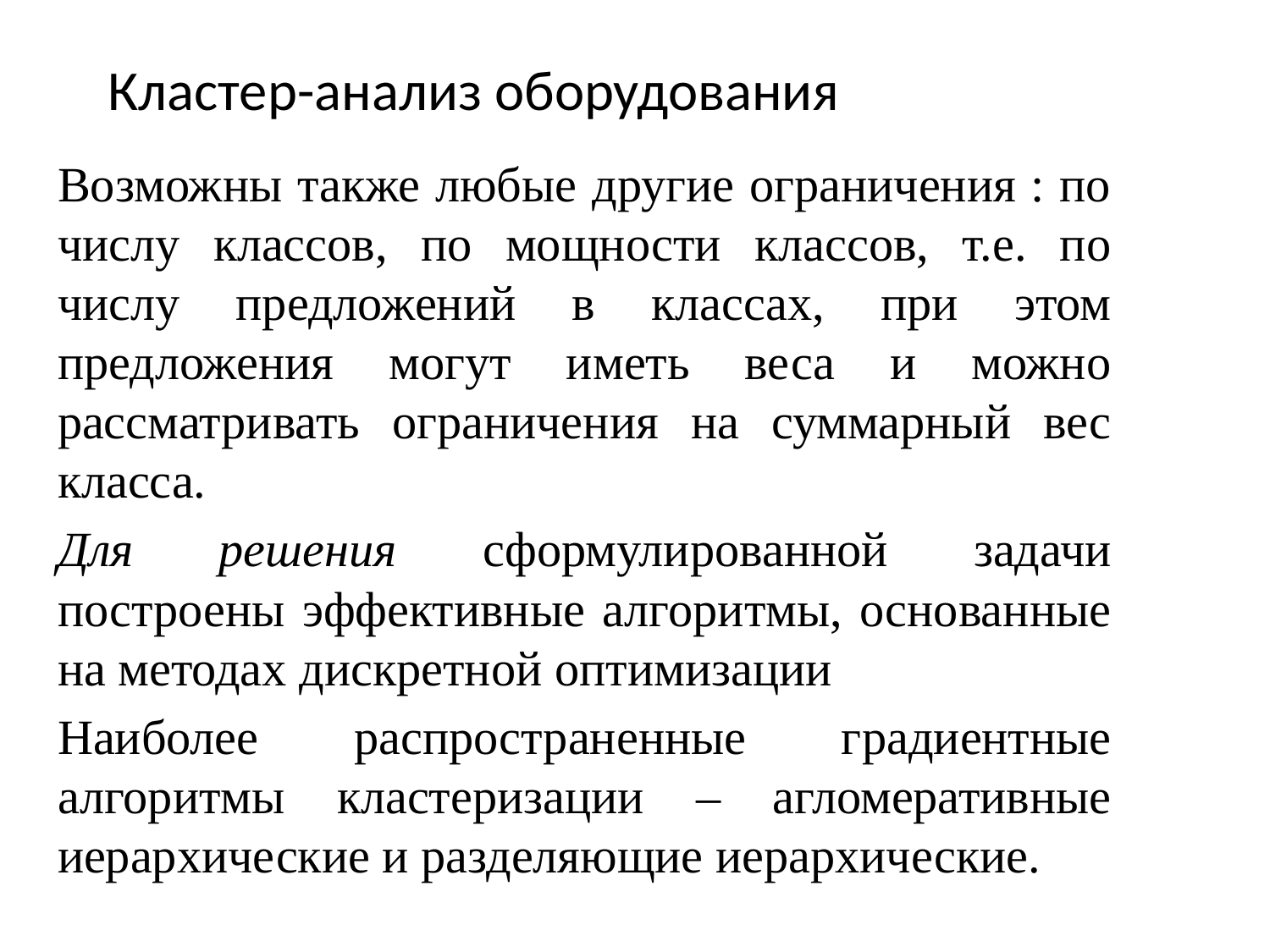

# Кластер-анализ оборудования
Возможны также любые другие ограничения : по числу классов, по мощности классов, т.е. по числу предложений в классах, при этом предложения могут иметь веса и можно рассматривать ограничения на суммарный вес класса.
Для решения сформулированной задачи построены эффективные алгоритмы, основанные на методах дискретной оптимизации
Наиболее распространенные градиентные алгоритмы кластеризации – агломеративные иерархические и разделяющие иерархические.